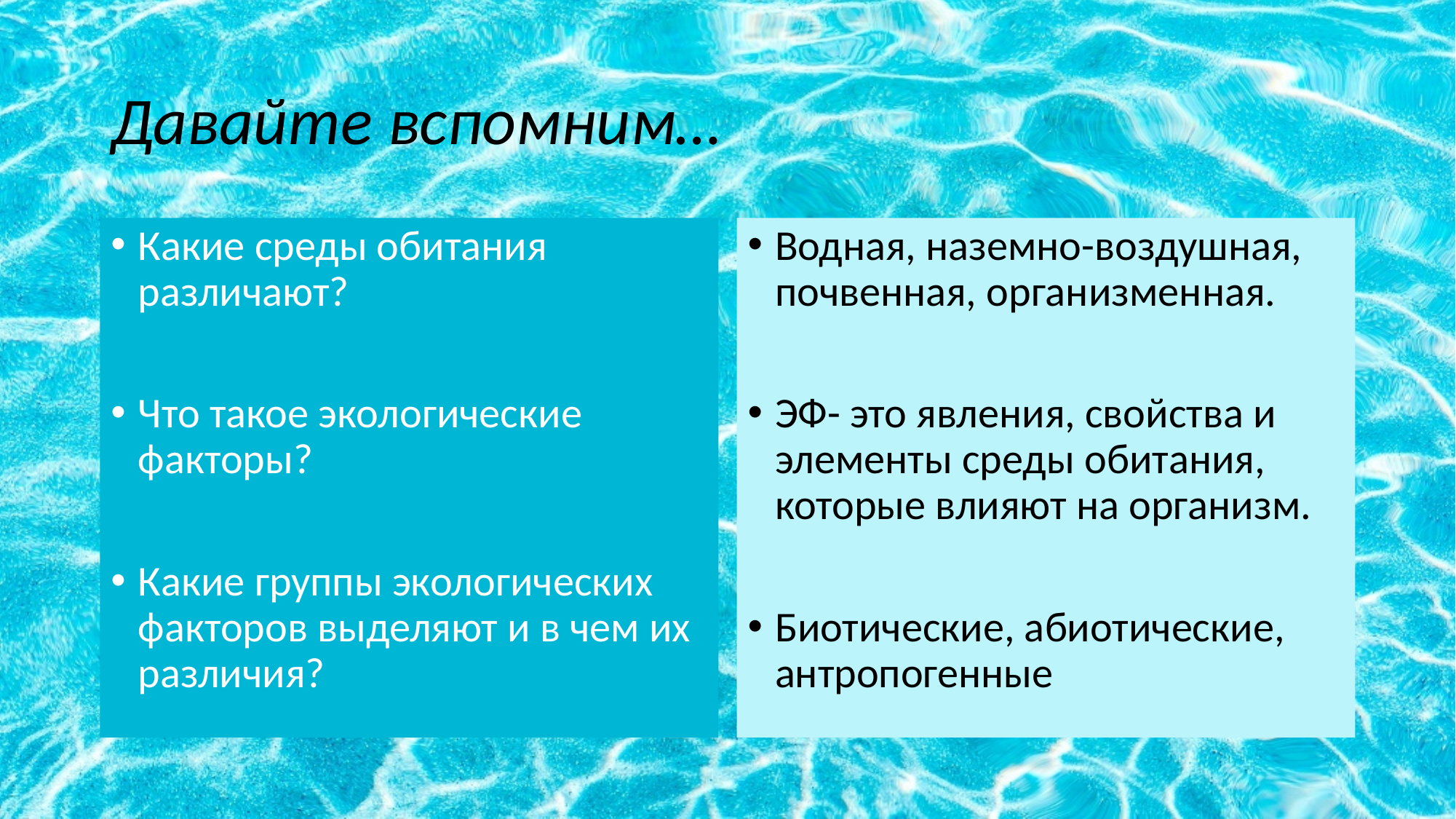

# Давайте вспомним…
Какие среды обитания различают?

Что такое экологические факторы?

Какие группы экологических факторов выделяют и в чем их различия?
Водная, наземно-воздушная, почвенная, организменная.

ЭФ- это явления, свойства и элементы среды обитания, которые влияют на организм.

Биотические, абиотические, антропогенные